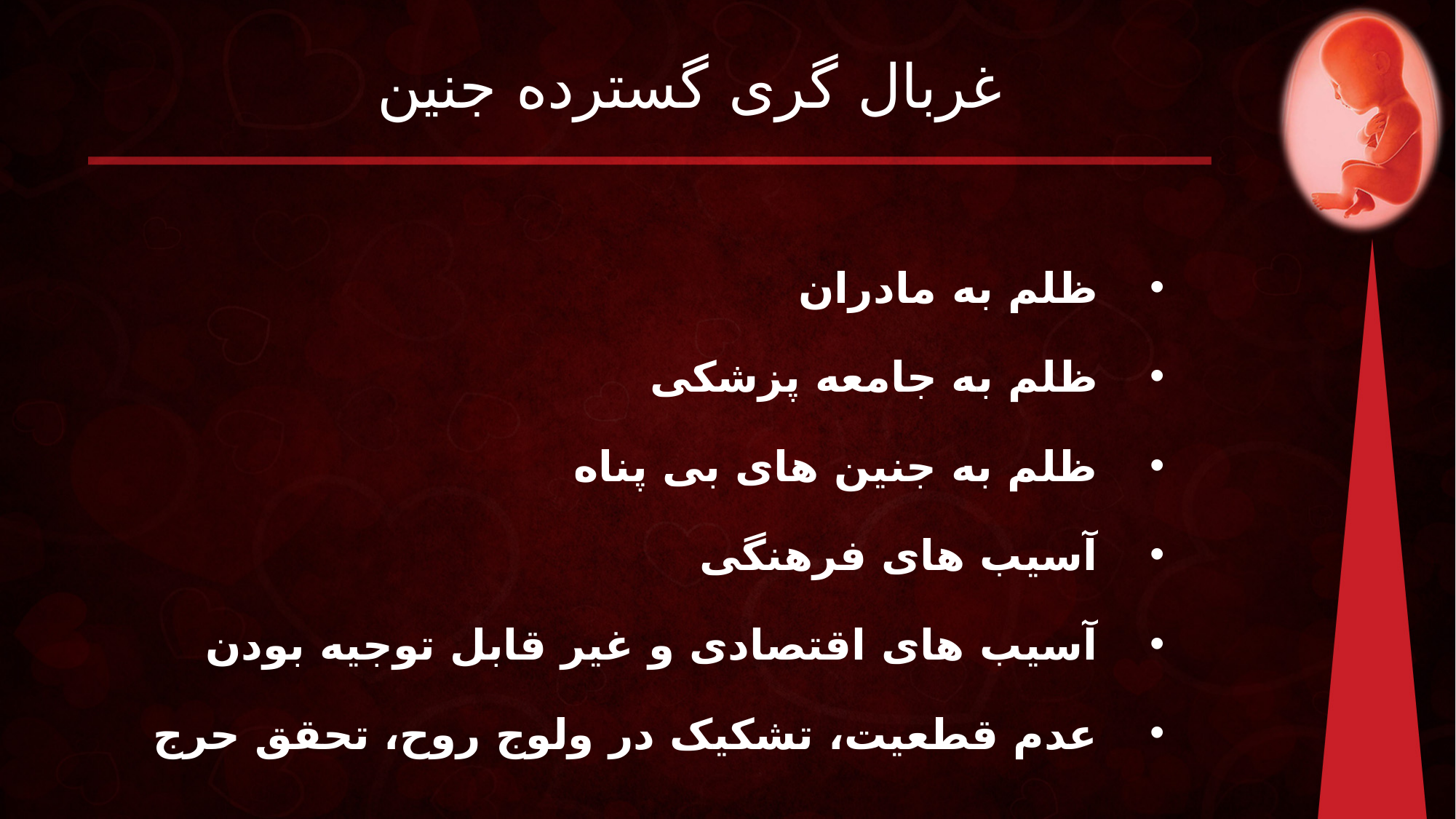

# غربال گری گسترده جنین
ظلم به مادران
ظلم به جامعه پزشکی
ظلم به جنین های بی پناه
آسیب های فرهنگی
آسیب های اقتصادی و غیر قابل توجیه بودن
عدم قطعیت، تشکیک در ولوج روح، تحقق حرج